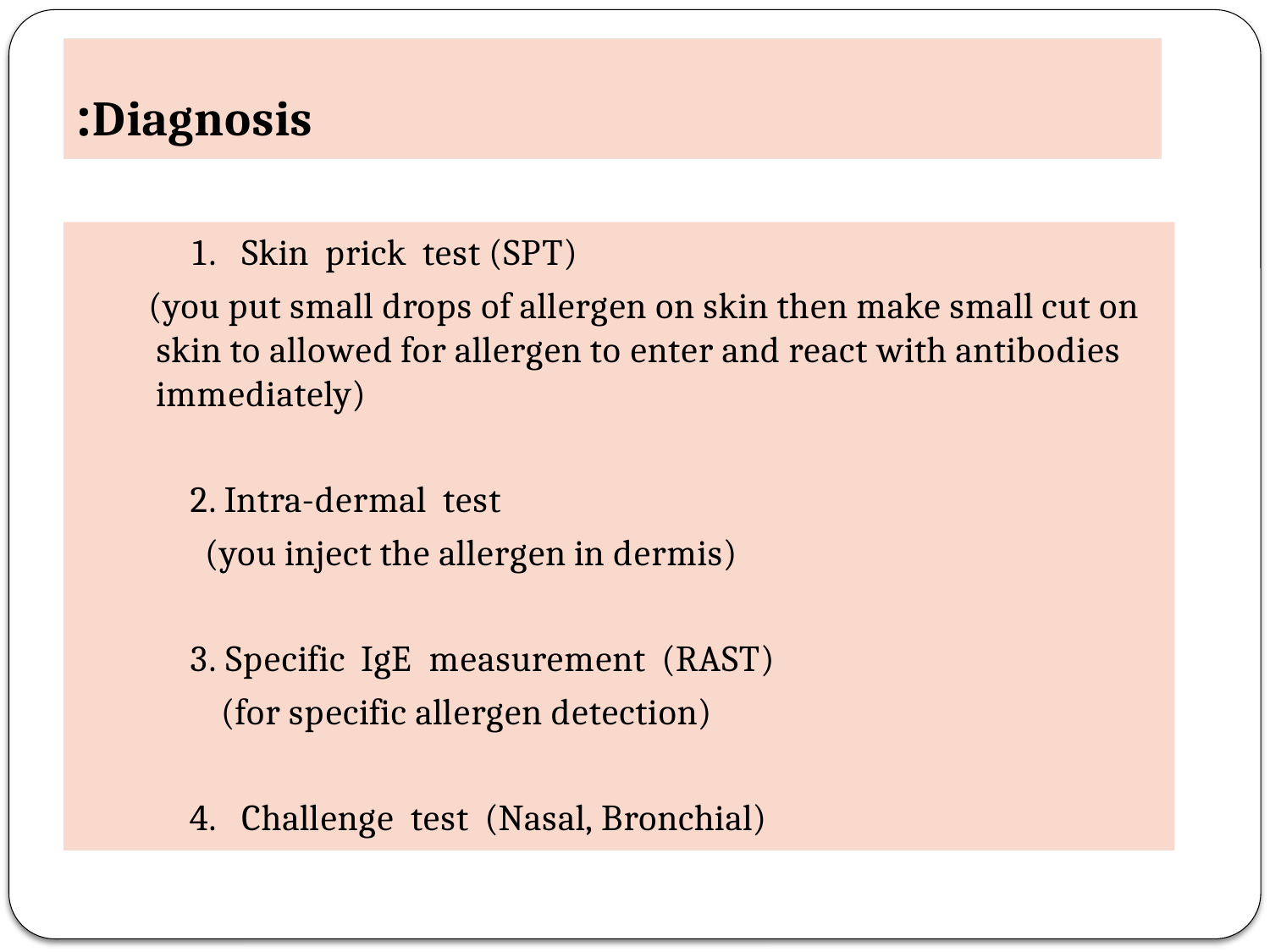

# Diagnosis:
              1.   Skin  prick  test (SPT)
         (you put small drops of allergen on skin then make small cut on skin to allowed for allergen to enter and react with antibodies immediately)

              2. Intra-dermal  test
                (you inject the allergen in dermis)

              3. Specific  IgE  measurement  (RAST)
                  (for specific allergen detection)

              4.   Challenge  test  (Nasal, Bronchial)